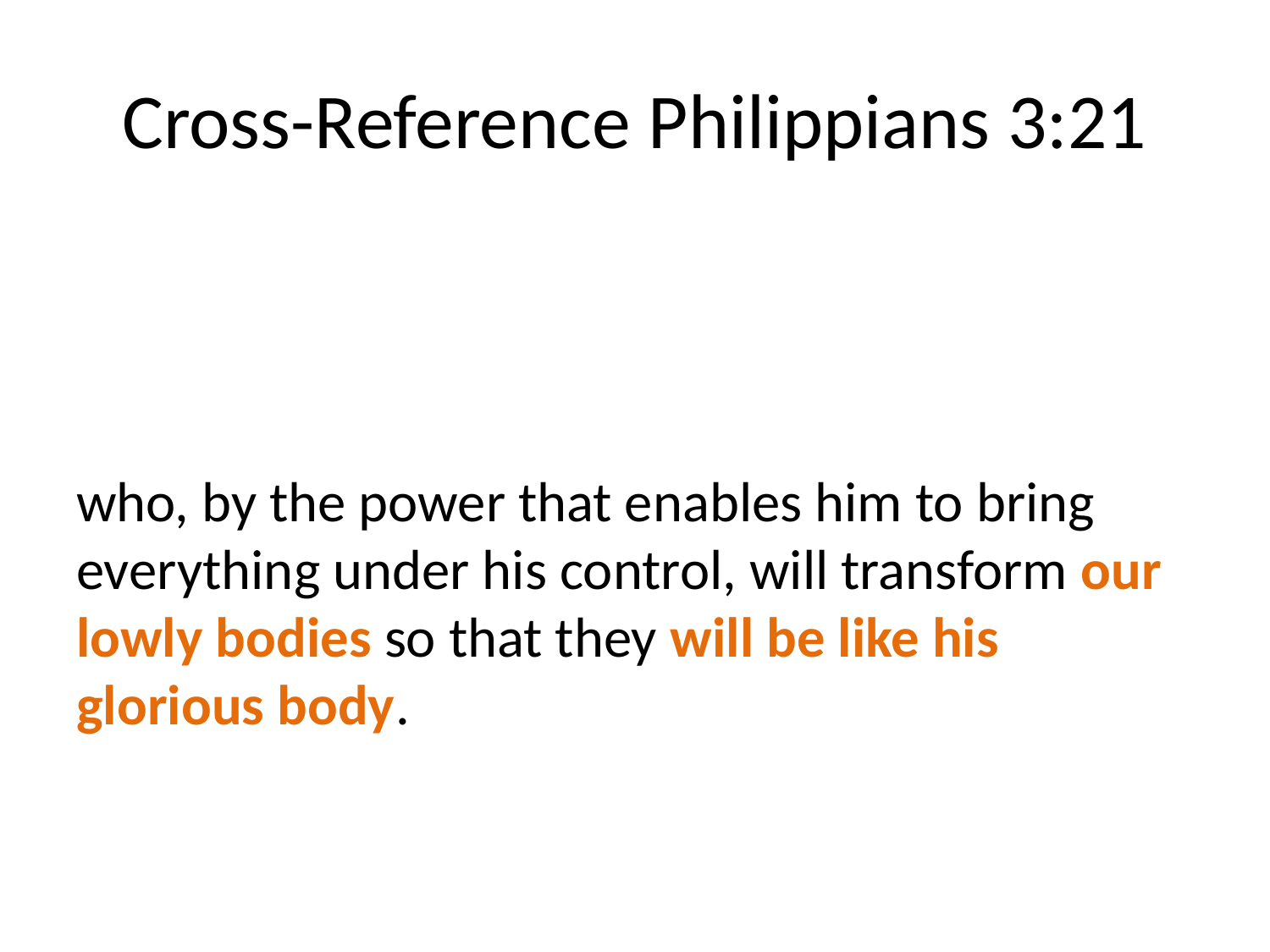

# Cross-Reference Philippians 3:21

who, by the power that enables him to bring everything under his control, will transform our lowly bodies so that they will be like his glorious body.